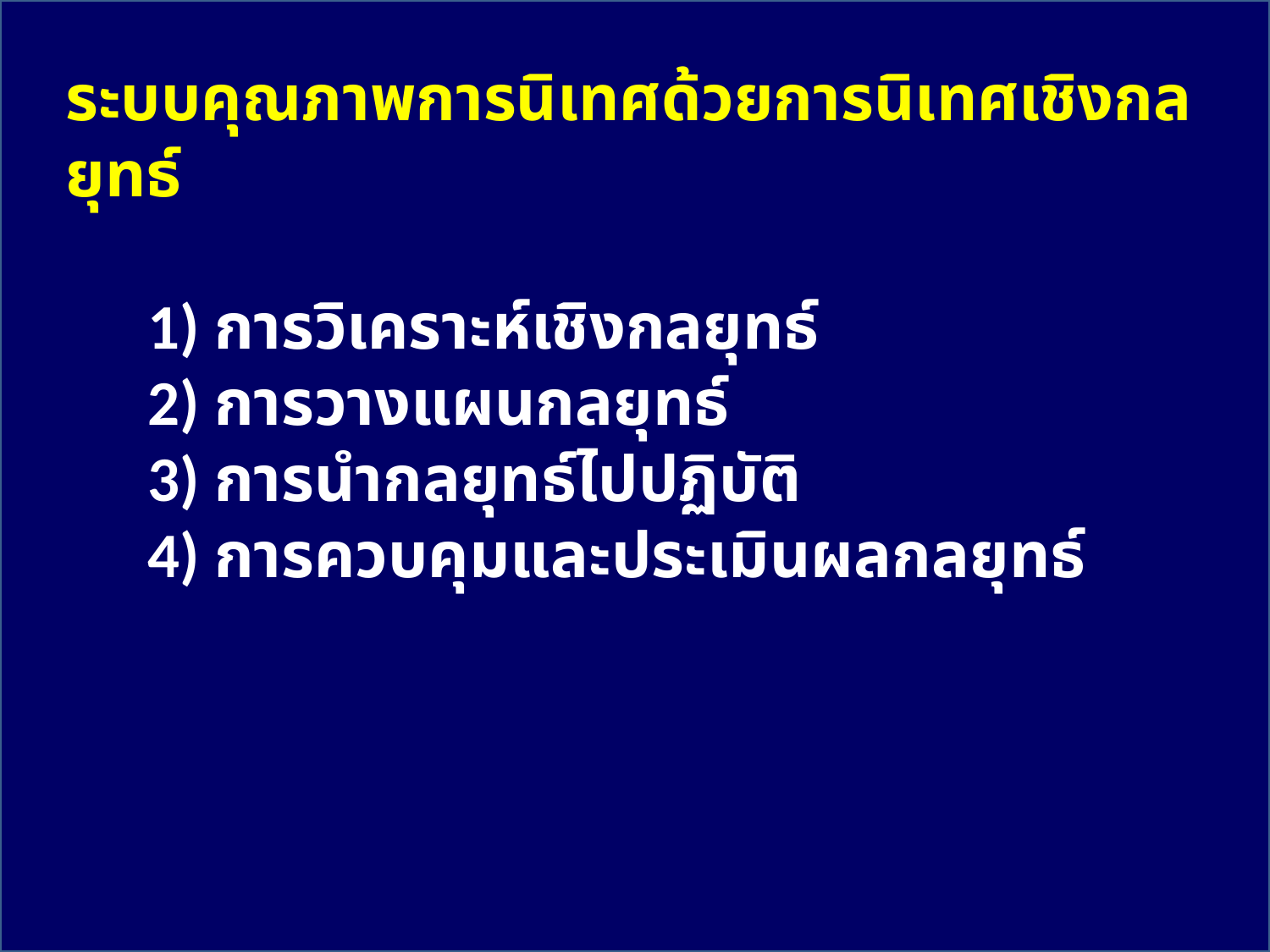

ระบบคุณภาพการนิเทศด้วยการนิเทศเชิงกลยุทธ์
     1) การวิเคราะห์เชิงกลยุทธ์
     2) การวางแผนกลยุทธ์
     3) การนำกลยุทธ์ไปปฏิบัติ
     4) การควบคุมและประเมินผลกลยุทธ์